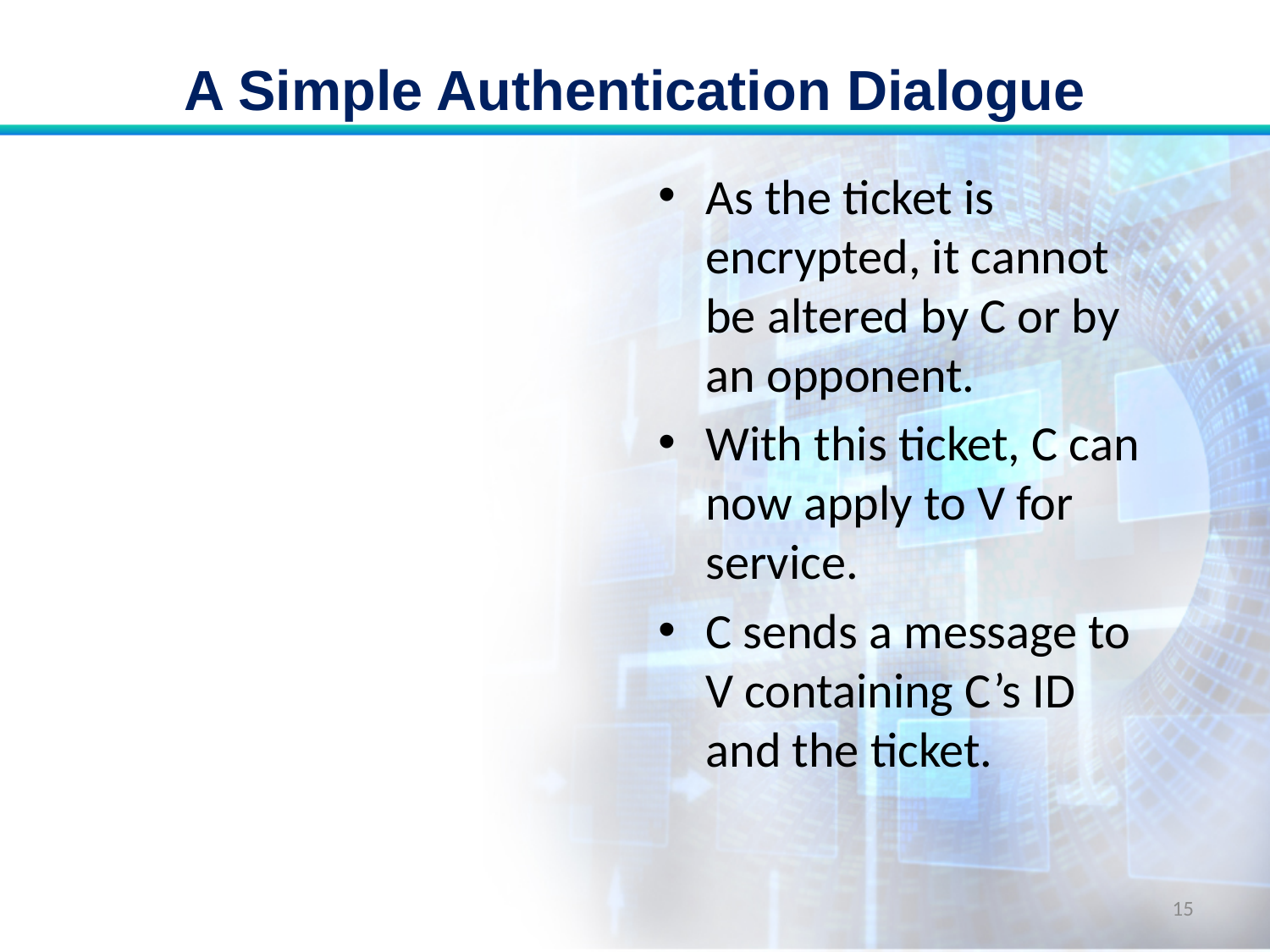

# A Simple Authentication Dialogue
As the ticket is encrypted, it cannot be altered by C or by an opponent.
With this ticket, C can now apply to V for service.
C sends a message to V containing C’s ID and the ticket.
15